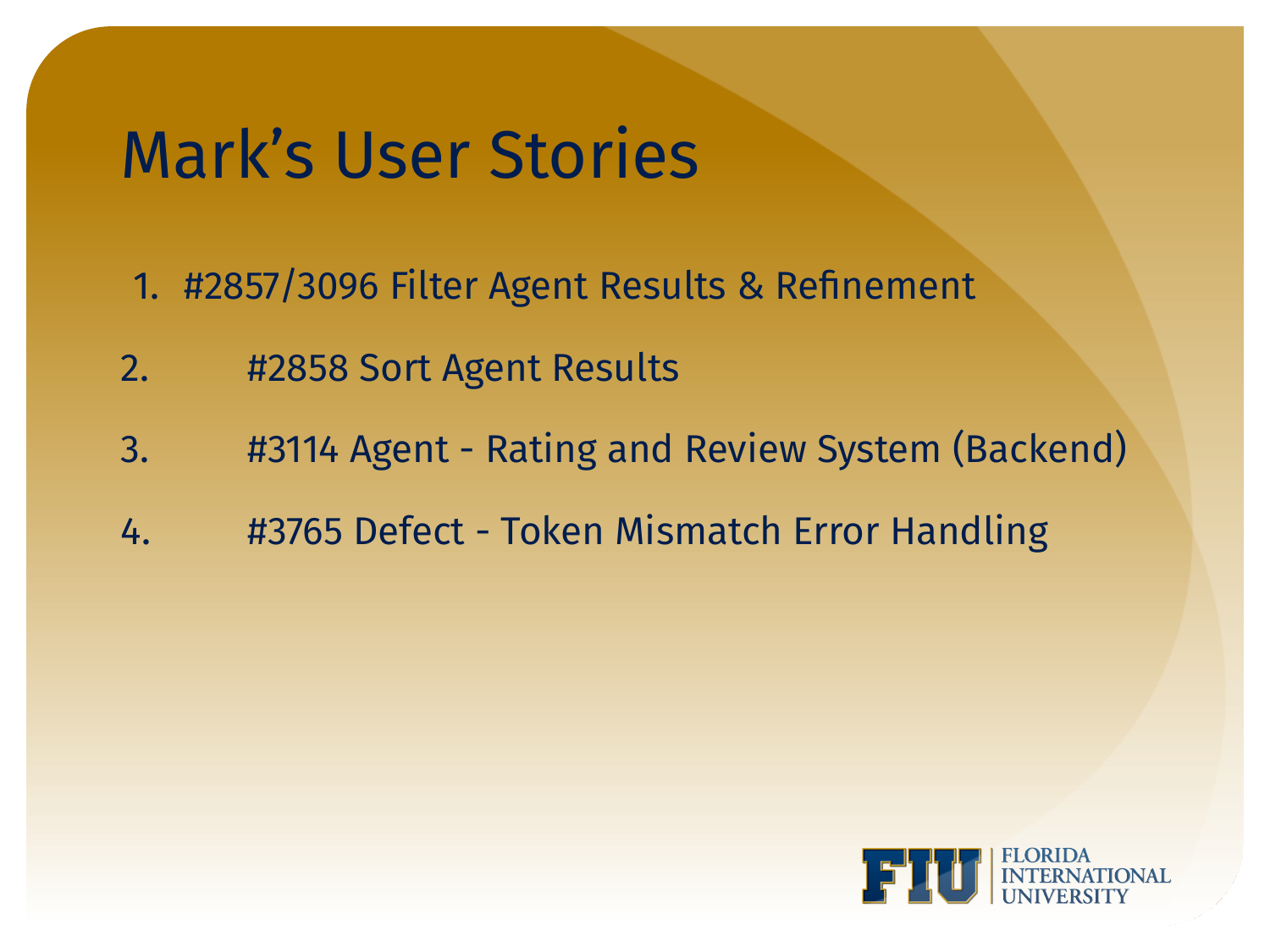

# Mark’s User Stories
#2857/3096 Filter Agent Results & Refinement
2. 	#2858 Sort Agent Results
3. 	#3114 Agent - Rating and Review System (Backend)
4. 	#3765 Defect - Token Mismatch Error Handling